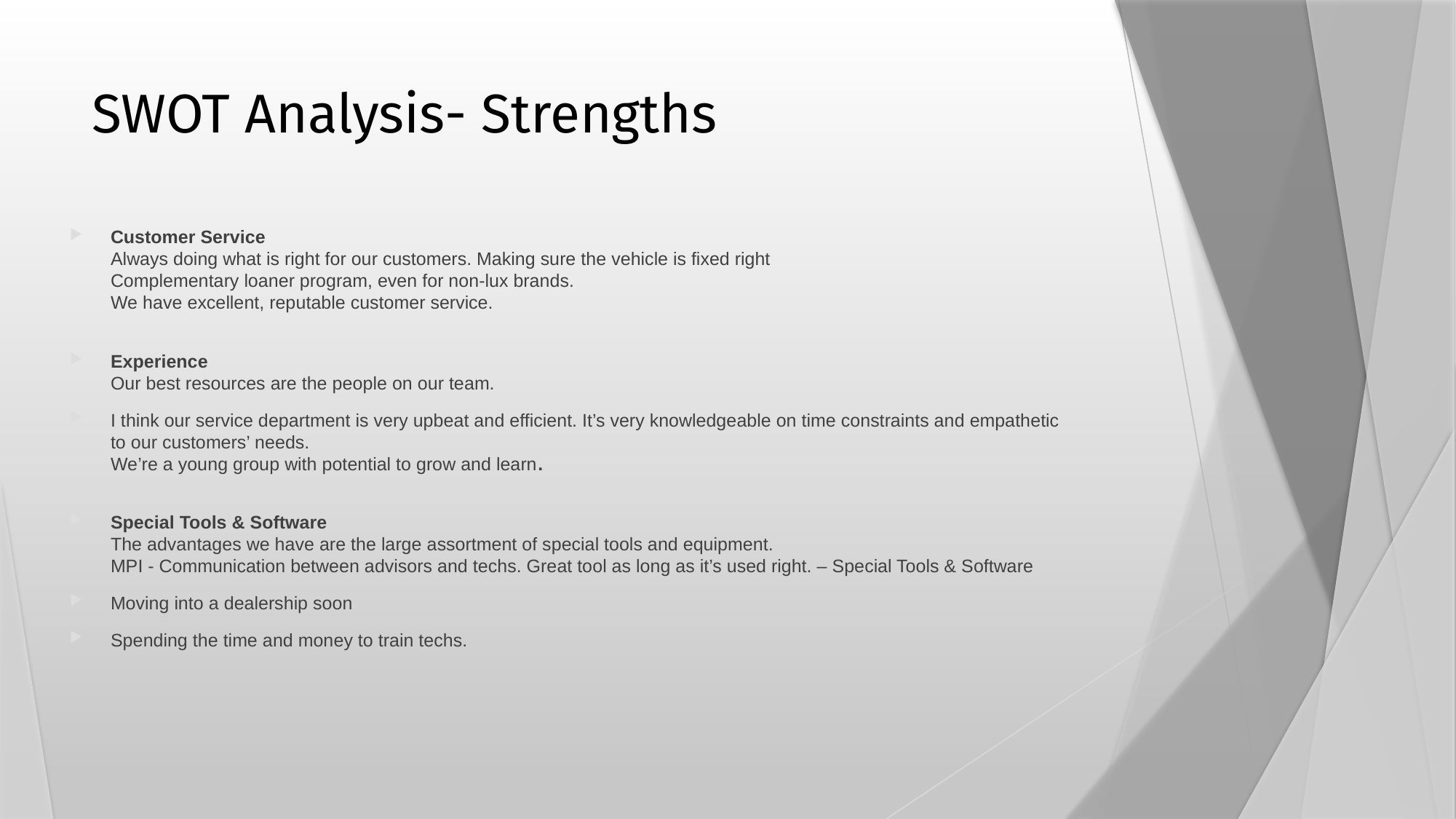

# SWOT Analysis- Strengths
Customer Service
Always doing what is right for our customers. Making sure the vehicle is fixed right
Complementary loaner program, even for non-lux brands.
We have excellent, reputable customer service.
Experience
Our best resources are the people on our team.
I think our service department is very upbeat and efficient. It’s very knowledgeable on time constraints and empathetic to our customers’ needs.
We’re a young group with potential to grow and learn.
Special Tools & Software
The advantages we have are the large assortment of special tools and equipment.
MPI - Communication between advisors and techs. Great tool as long as it’s used right. – Special Tools & Software
Moving into a dealership soon
Spending the time and money to train techs.